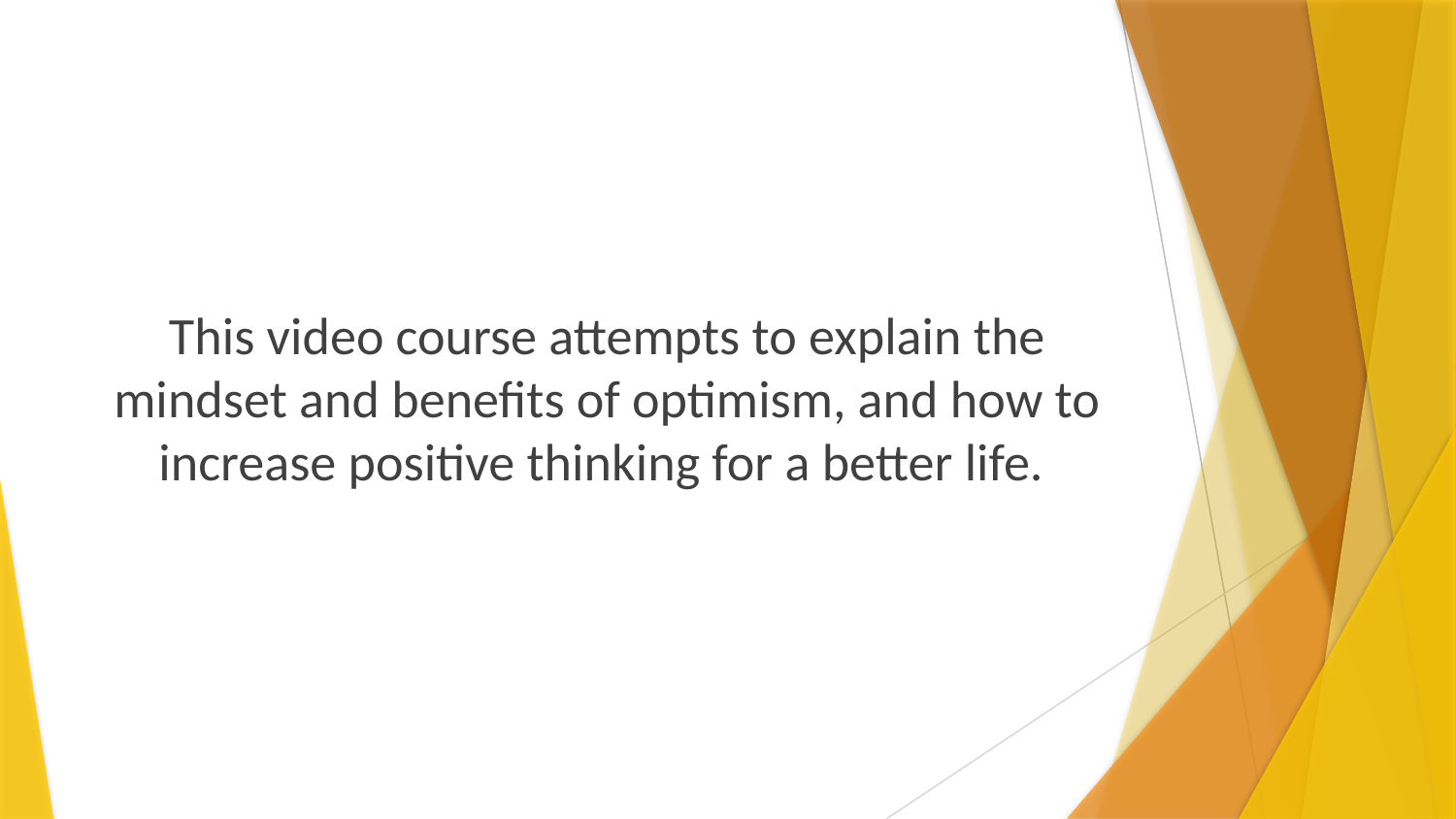

This video course attempts to explain the mindset and benefits of optimism, and how to increase positive thinking for a better life.